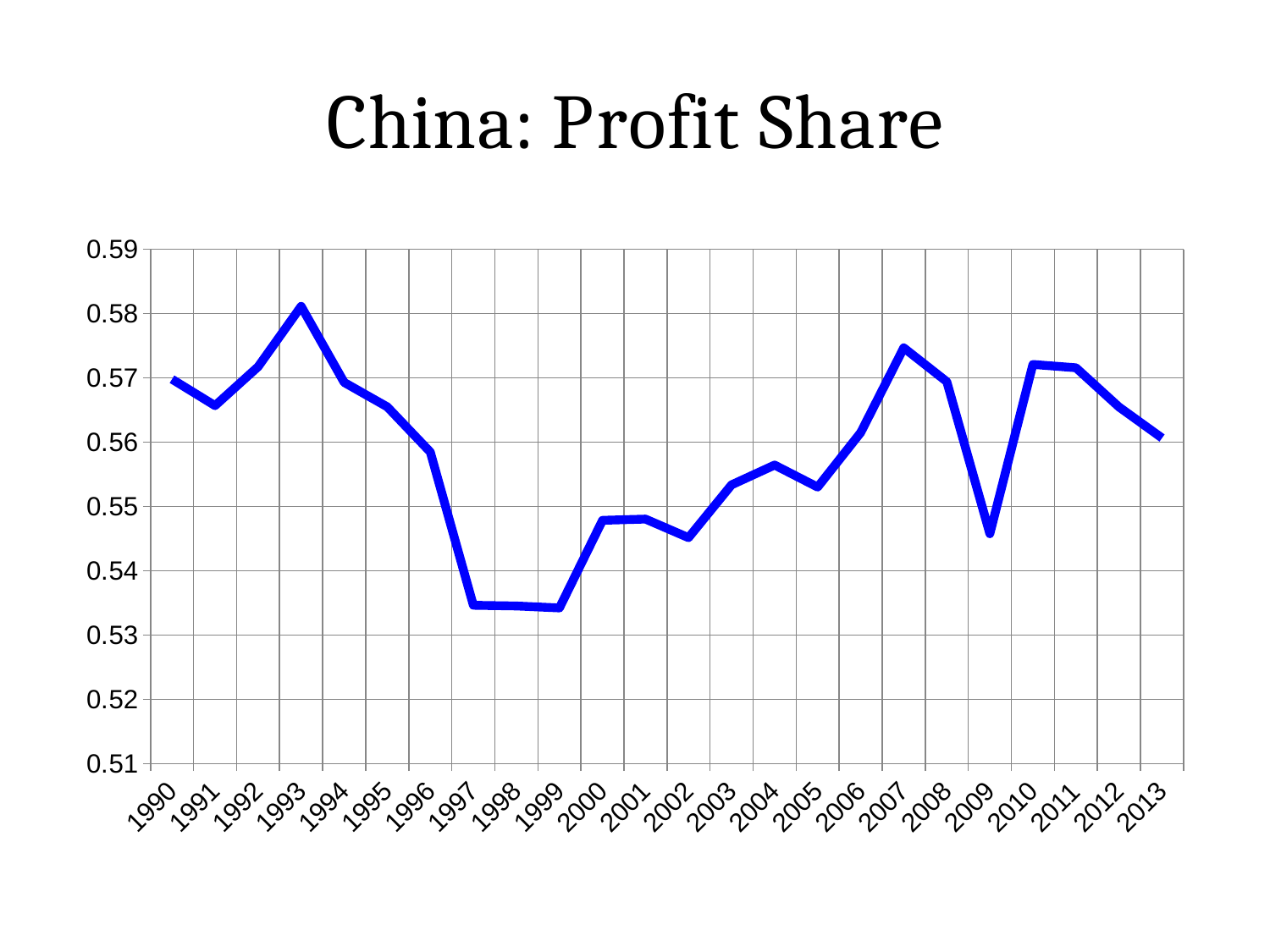

# China: Profit Share

### Chart

| Category | profit share |
|---|---|
| 1990.0 | 0.569782378029446 |
| 1991.0 | 0.565668958462192 |
| 1992.0 | 0.571717251420273 |
| 1993.0 | 0.58111614739364 |
| 1994.0 | 0.569272394459384 |
| 1995.0 | 0.565485645701444 |
| 1996.0 | 0.558456500563571 |
| 1997.0 | 0.534612324005316 |
| 1998.0 | 0.53449962339351 |
| 1999.0 | 0.534198499724316 |
| 2000.0 | 0.547828910016498 |
| 2001.0 | 0.548027137878349 |
| 2002.0 | 0.545126553645833 |
| 2003.0 | 0.553350231988625 |
| 2004.0 | 0.556429098226964 |
| 2005.0 | 0.552998137681278 |
| 2006.0 | 0.56147937862235 |
| 2007.0 | 0.574664675511725 |
| 2008.0 | 0.569403209460221 |
| 2009.0 | 0.545738858204431 |
| 2010.0 | 0.5720715134143 |
| 2011.0 | 0.571563505159216 |
| 2012.0 | 0.56545574584525 |
| 2013.0 | 0.560630067596995 |